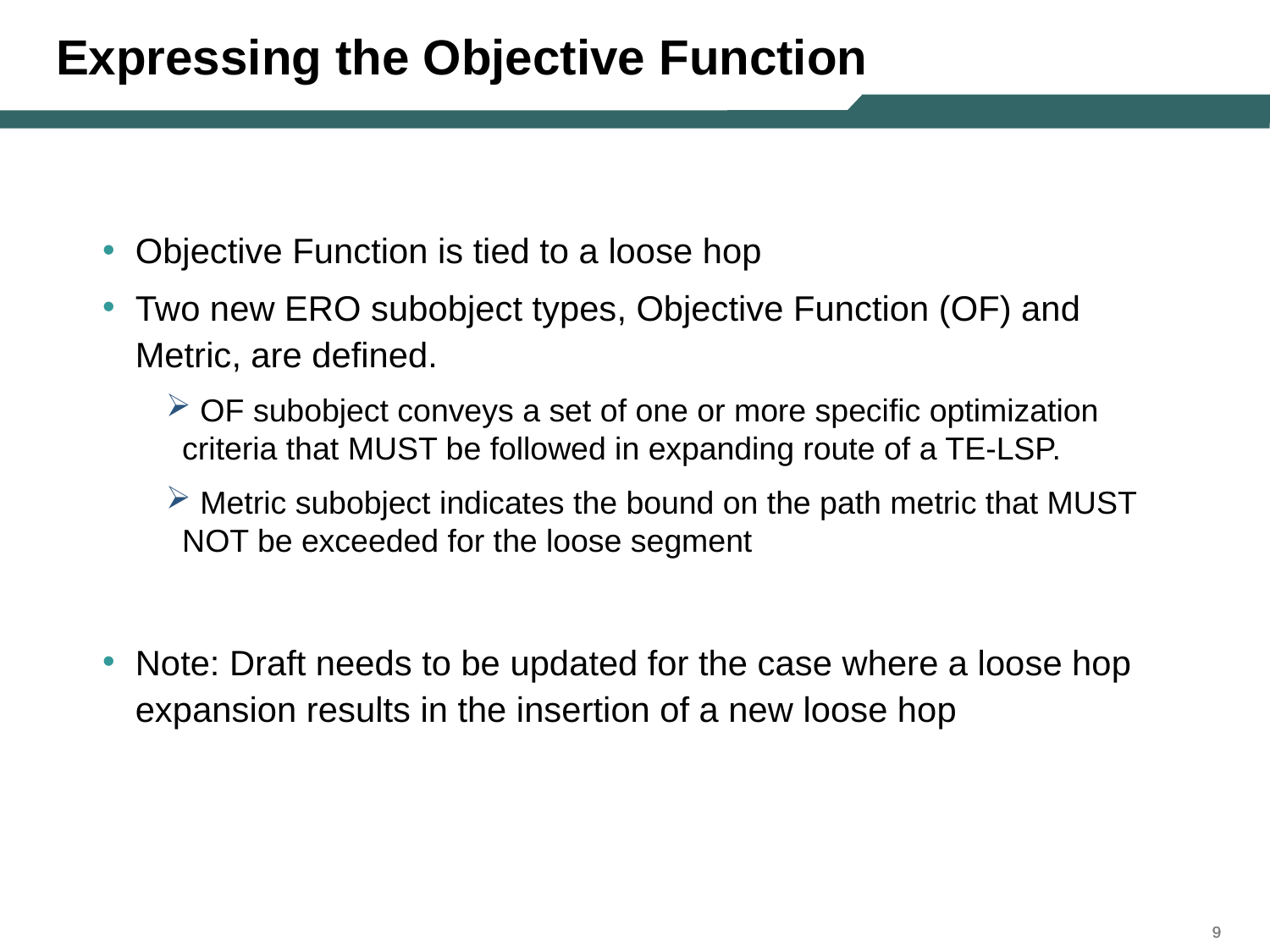

# Expressing the Objective Function
Objective Function is tied to a loose hop
Two new ERO subobject types, Objective Function (OF) and Metric, are defined.
 OF subobject conveys a set of one or more specific optimization criteria that MUST be followed in expanding route of a TE-LSP.
 Metric subobject indicates the bound on the path metric that MUST NOT be exceeded for the loose segment

Note: Draft needs to be updated for the case where a loose hop expansion results in the insertion of a new loose hop